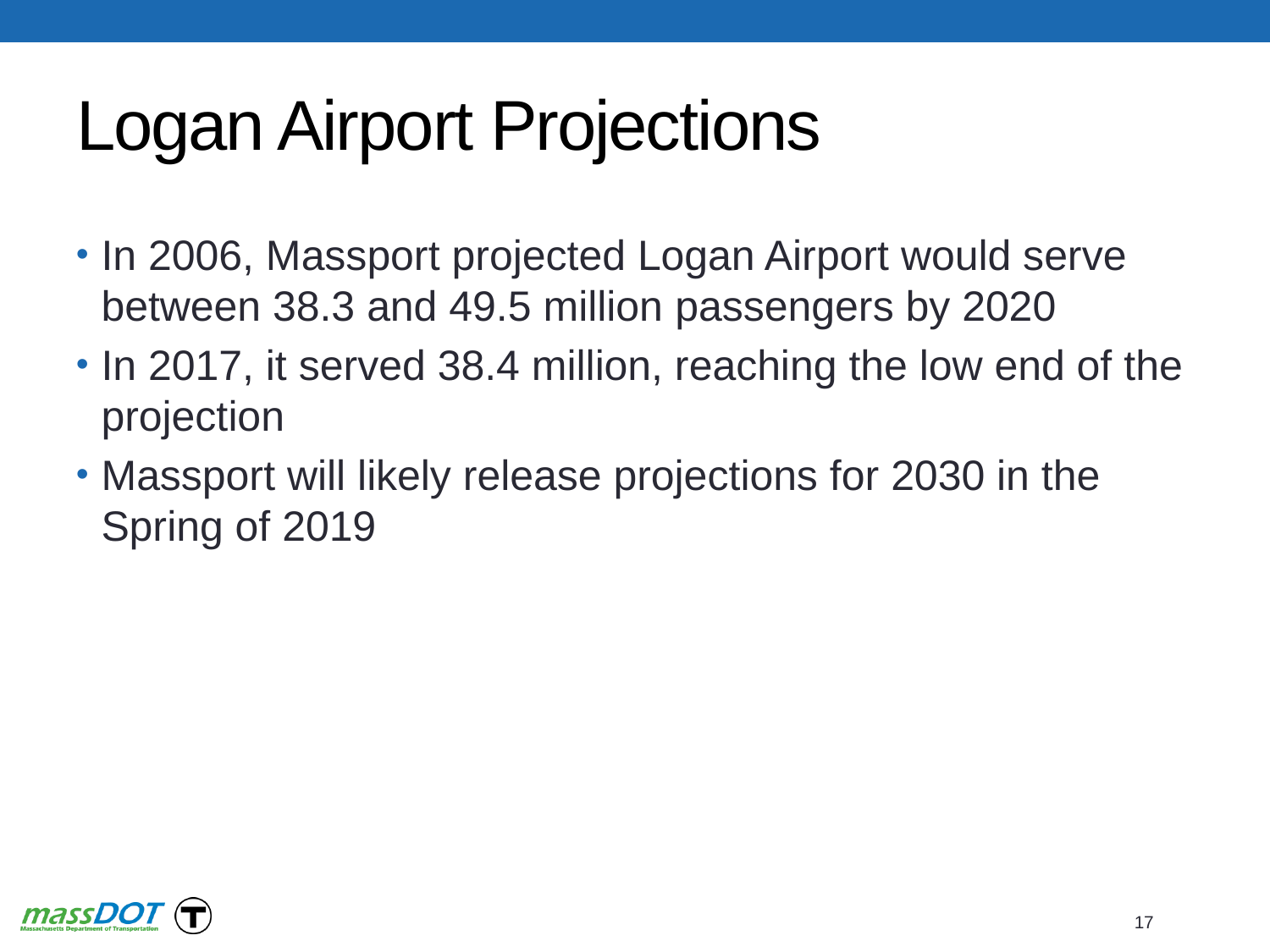

# Logan Airport Projections
In 2006, Massport projected Logan Airport would serve between 38.3 and 49.5 million passengers by 2020
In 2017, it served 38.4 million, reaching the low end of the projection
Massport will likely release projections for 2030 in the Spring of 2019

17